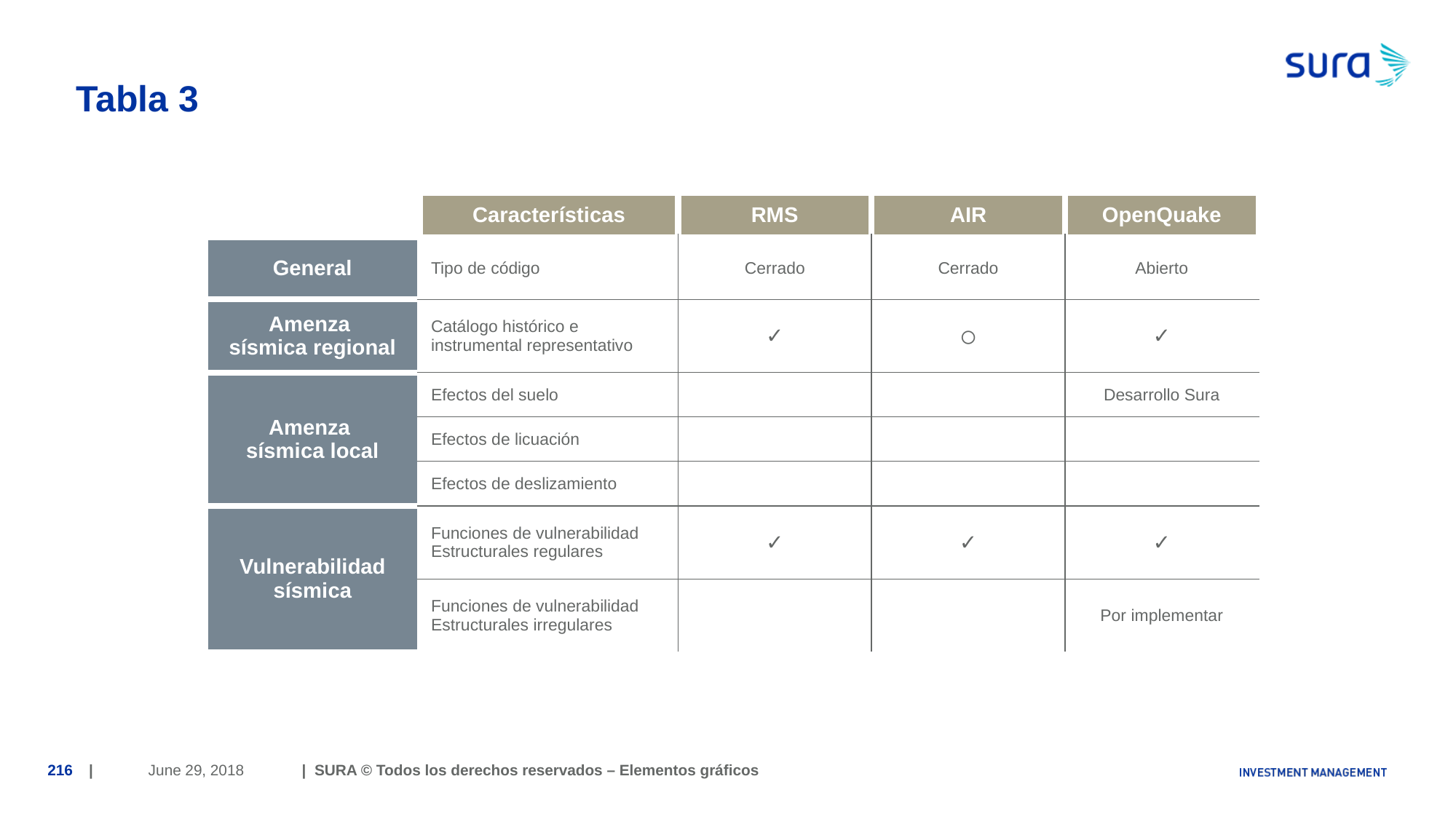

# Tabla 3
|  | Características | RMS | AIR | OpenQuake |
| --- | --- | --- | --- | --- |
| General | Tipo de código | Cerrado | Cerrado | Abierto |
| Amenza sísmica regional | Catálogo histórico e instrumental representativo | ✓ | ○ | ✓ |
| Amenza sísmica local | Efectos del suelo |  |  | Desarrollo Sura |
|  | Efectos de licuación |  |  |  |
|  | Efectos de deslizamiento |  |  |  |
| Vulnerabilidad sísmica | Funciones de vulnerabilidad Estructurales regulares | ✓ | ✓ | ✓ |
|  | Funciones de vulnerabilidad Estructurales irregulares |  |  | Por implementar |
June 29, 2018
216
|                                                  |  SURA © Todos los derechos reservados – Elementos gráficos